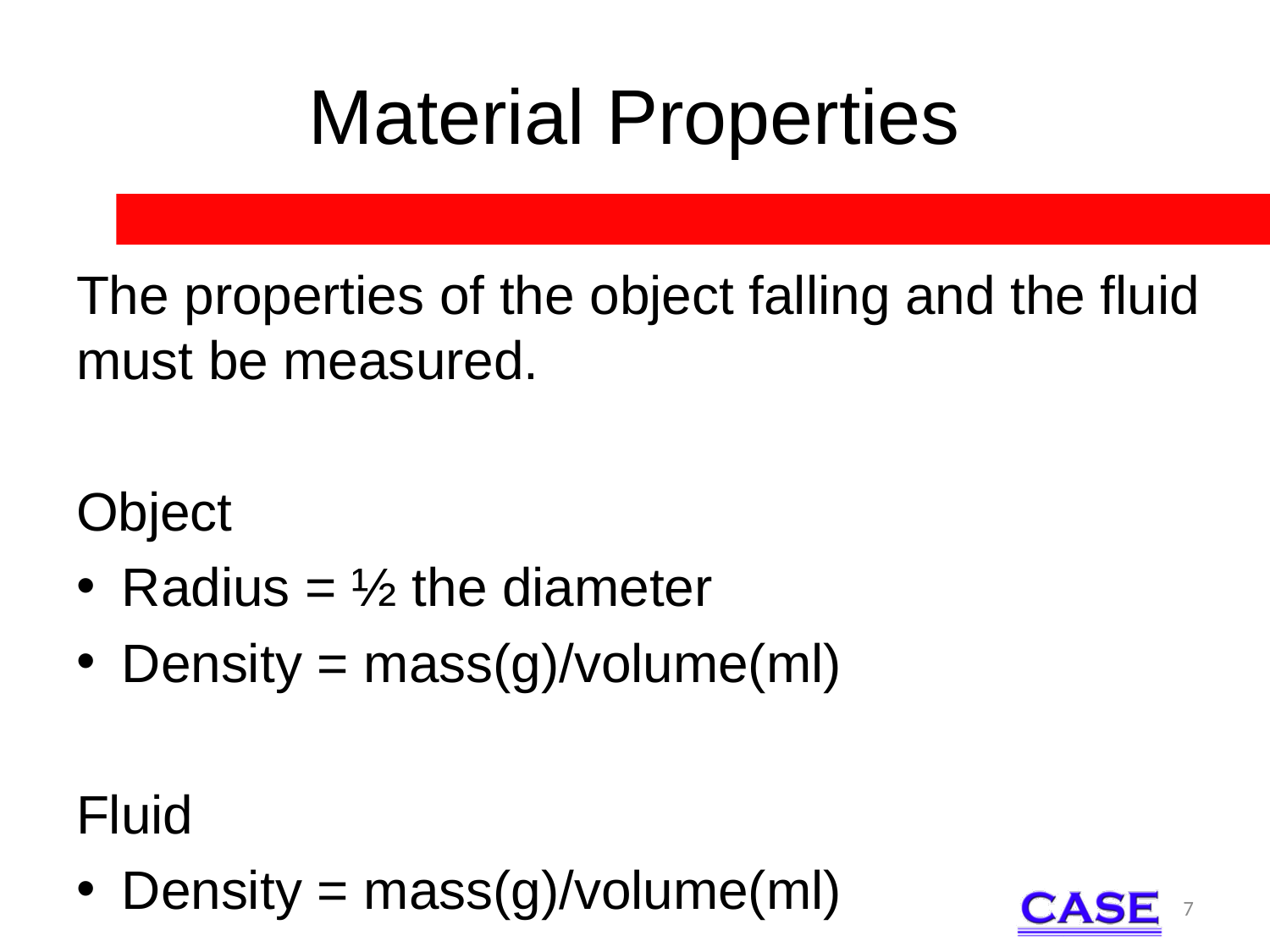

# Material Properties
The properties of the object falling and the fluid must be measured.

Object
Radius = ½ the diameter
Density = mass(g)/volume(ml)

Fluid
Density = mass(g)/volume(ml)

7